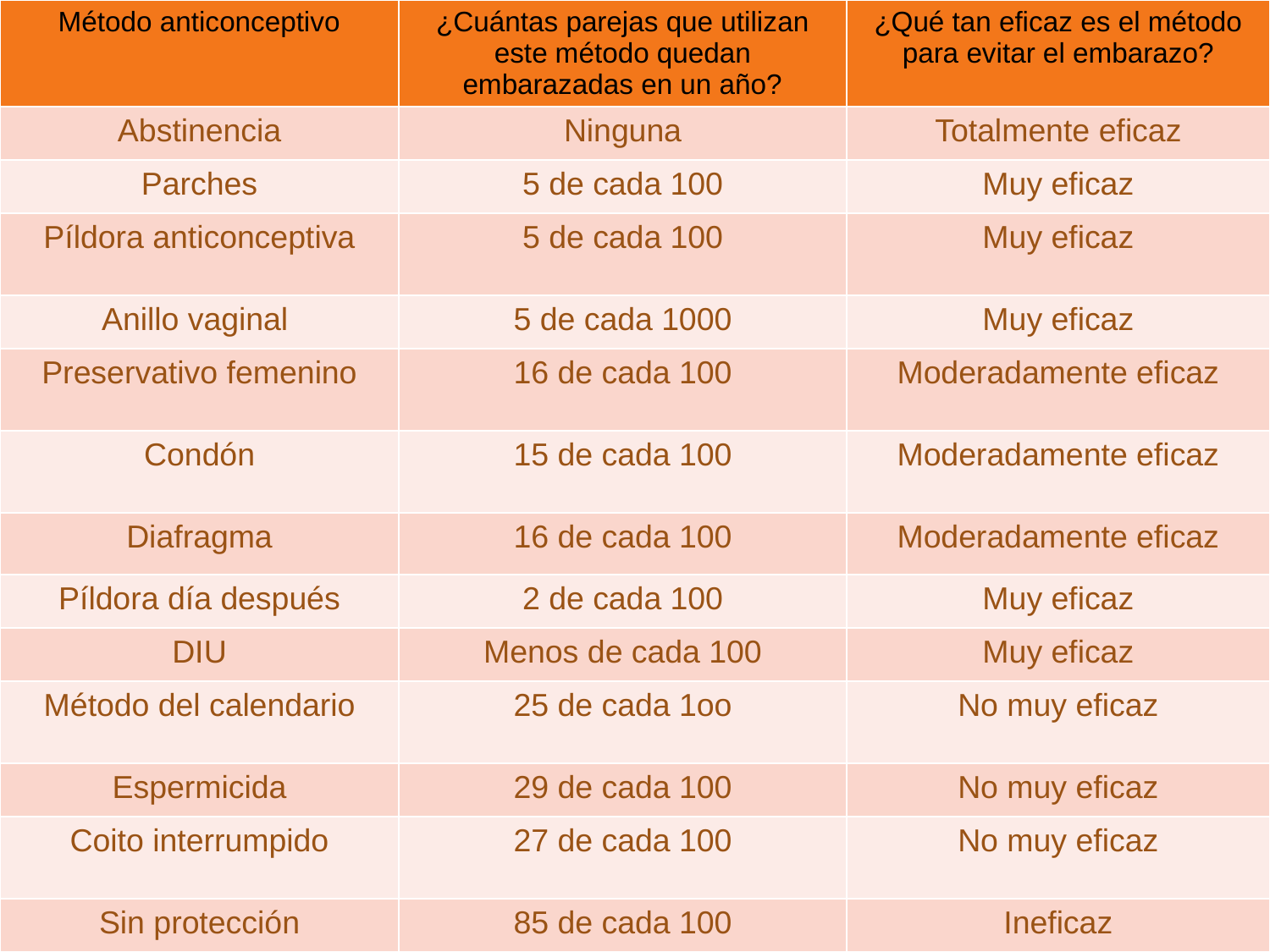

#
| Método anticonceptivo | ¿Cuántas parejas que utilizan este método quedan embarazadas en un año? | ¿Qué tan eficaz es el método para evitar el embarazo? |
| --- | --- | --- |
| Abstinencia | Ninguna | Totalmente eficaz |
| Parches | 5 de cada 100 | Muy eficaz |
| Píldora anticonceptiva | 5 de cada 100 | Muy eficaz |
| Anillo vaginal | 5 de cada 1000 | Muy eficaz |
| Preservativo femenino | 16 de cada 100 | Moderadamente eficaz |
| Condón | 15 de cada 100 | Moderadamente eficaz |
| Diafragma | 16 de cada 100 | Moderadamente eficaz |
| Píldora día después | 2 de cada 100 | Muy eficaz |
| DIU | Menos de cada 100 | Muy eficaz |
| Método del calendario | 25 de cada 1oo | No muy eficaz |
| Espermicida | 29 de cada 100 | No muy eficaz |
| Coito interrumpido | 27 de cada 100 | No muy eficaz |
| Sin protección | 85 de cada 100 | Ineficaz |